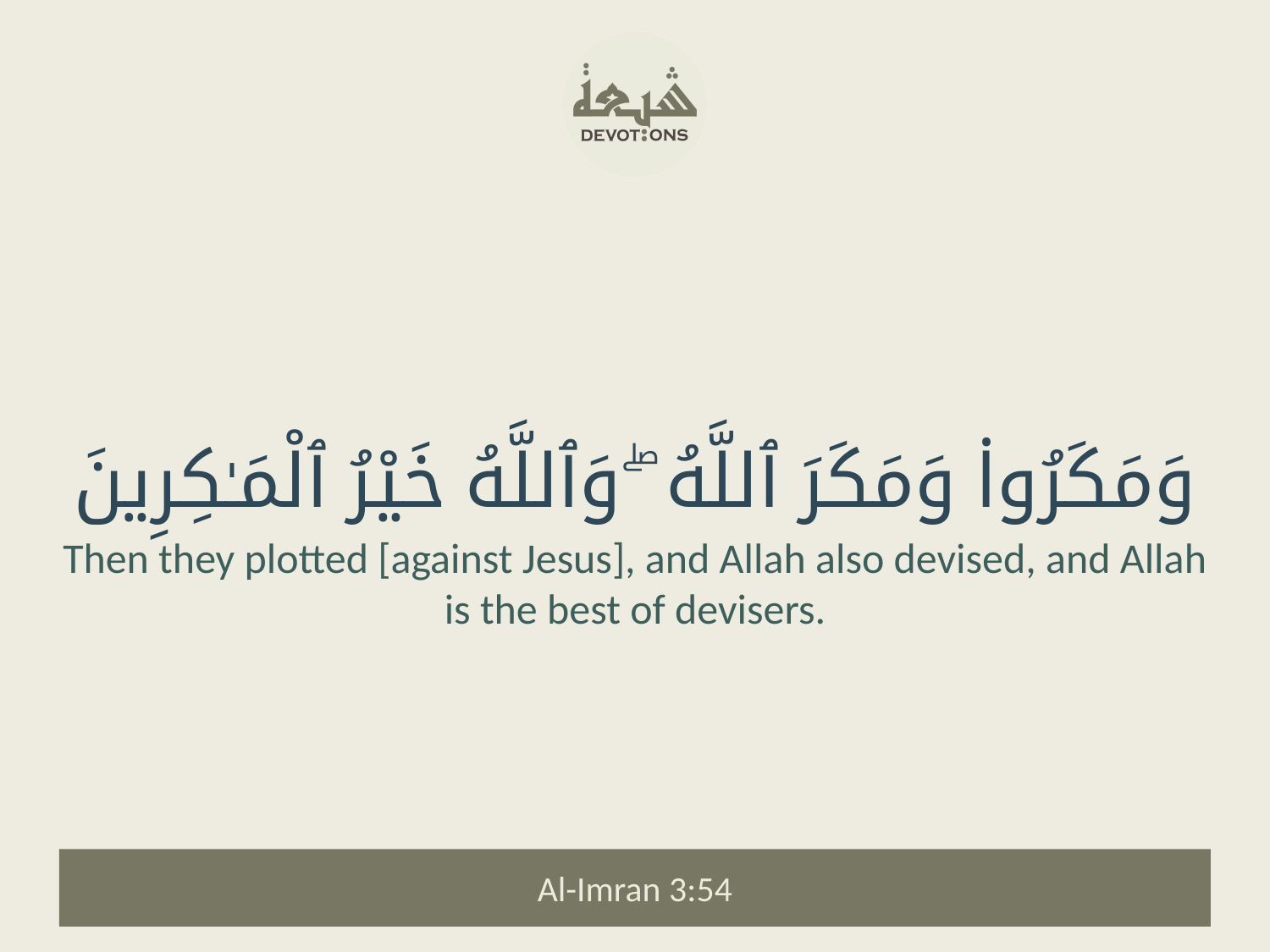

وَمَكَرُوا۟ وَمَكَرَ ٱللَّهُ ۖ وَٱللَّهُ خَيْرُ ٱلْمَـٰكِرِينَ
Then they plotted [against Jesus], and Allah also devised, and Allah is the best of devisers.
Al-Imran 3:54